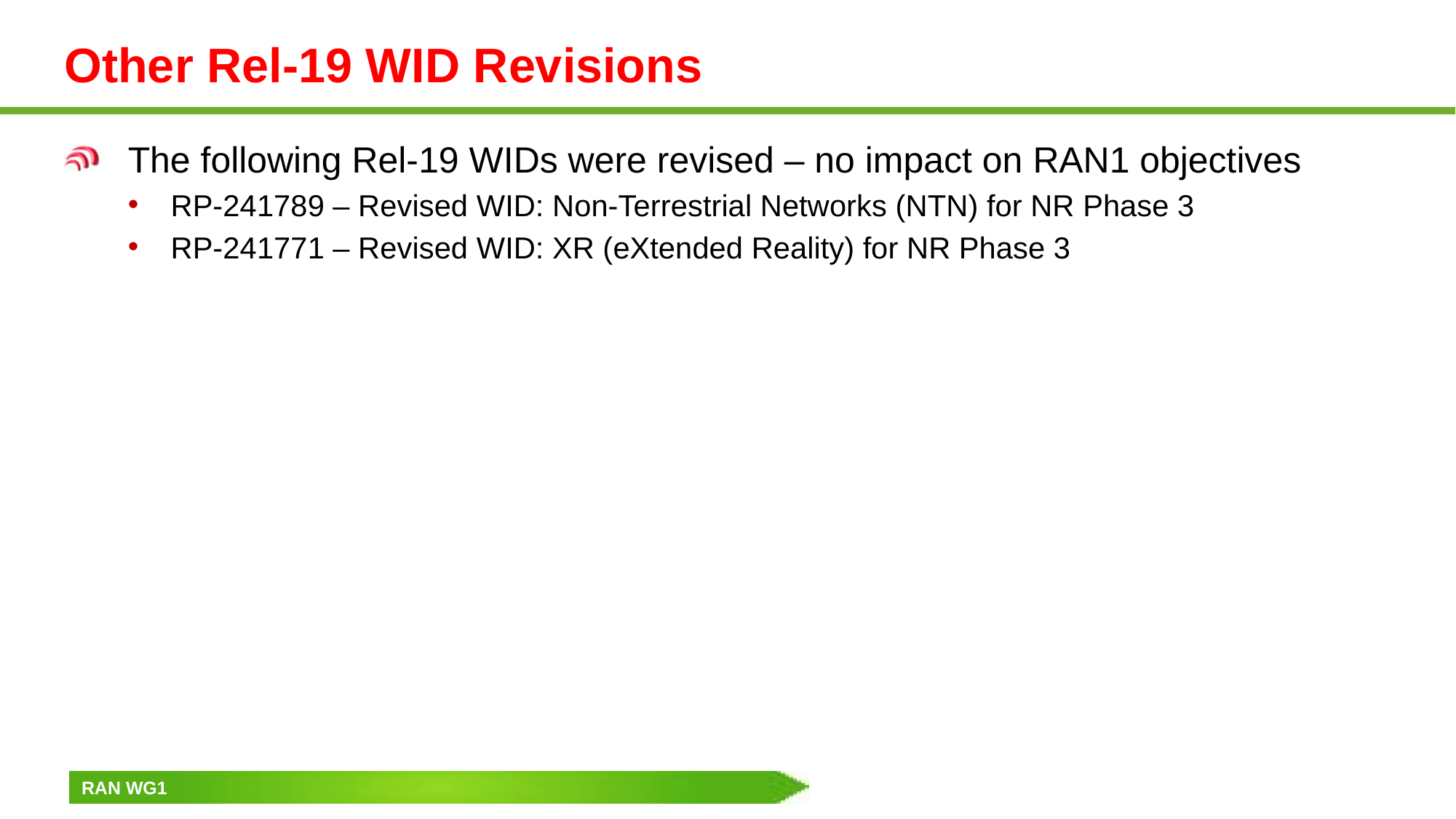

# Other Rel-19 WID Revisions
The following Rel-19 WIDs were revised – no impact on RAN1 objectives
RP-241789 – Revised WID: Non-Terrestrial Networks (NTN) for NR Phase 3
RP-241771 – Revised WID: XR (eXtended Reality) for NR Phase 3